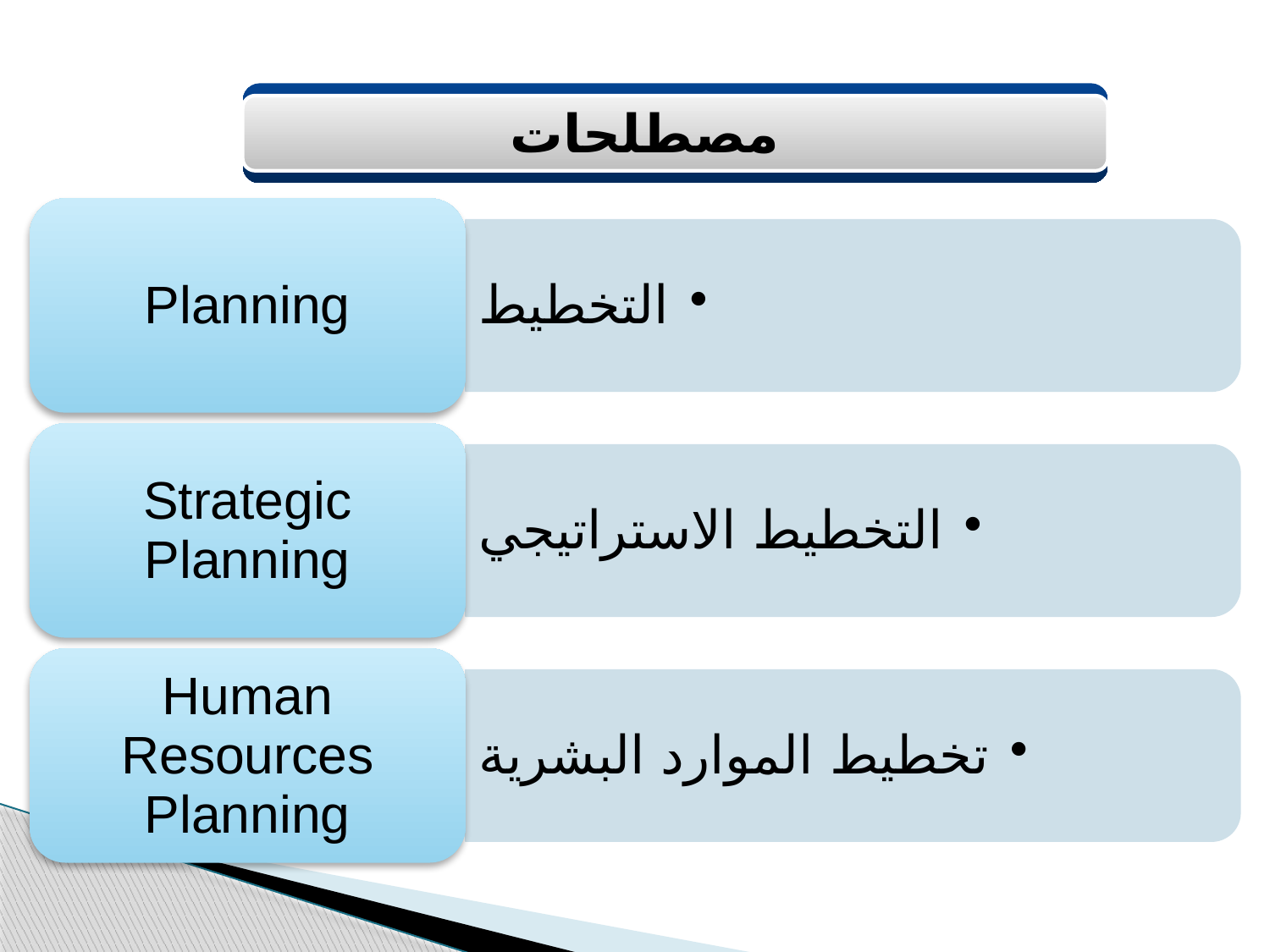

مصطلحات
Planning
التخطيط
Strategic Planning
Human Resources Planning
تخطيط الموارد البشرية